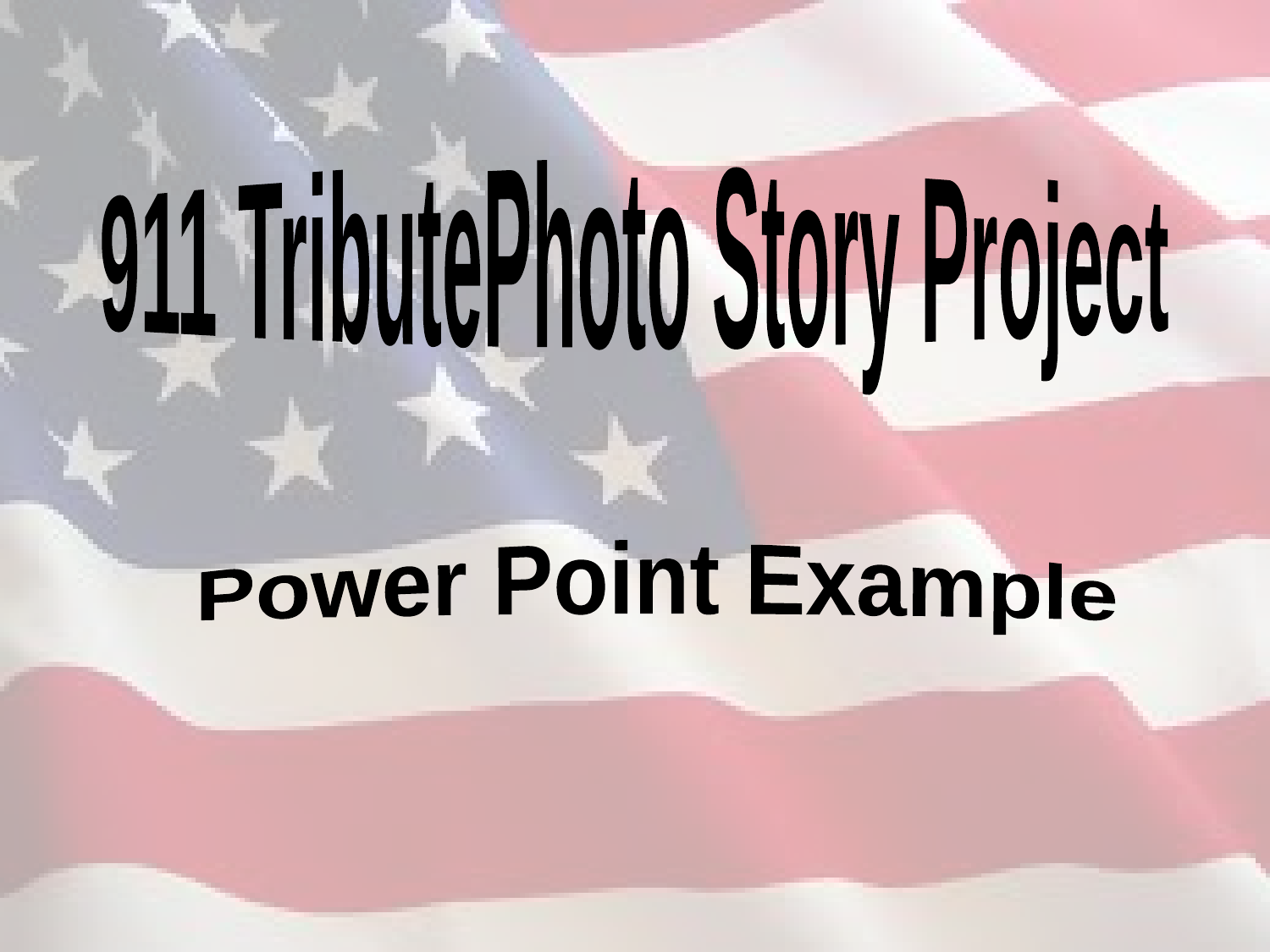

911 Tribute
Photo Story Project
Power Point Example